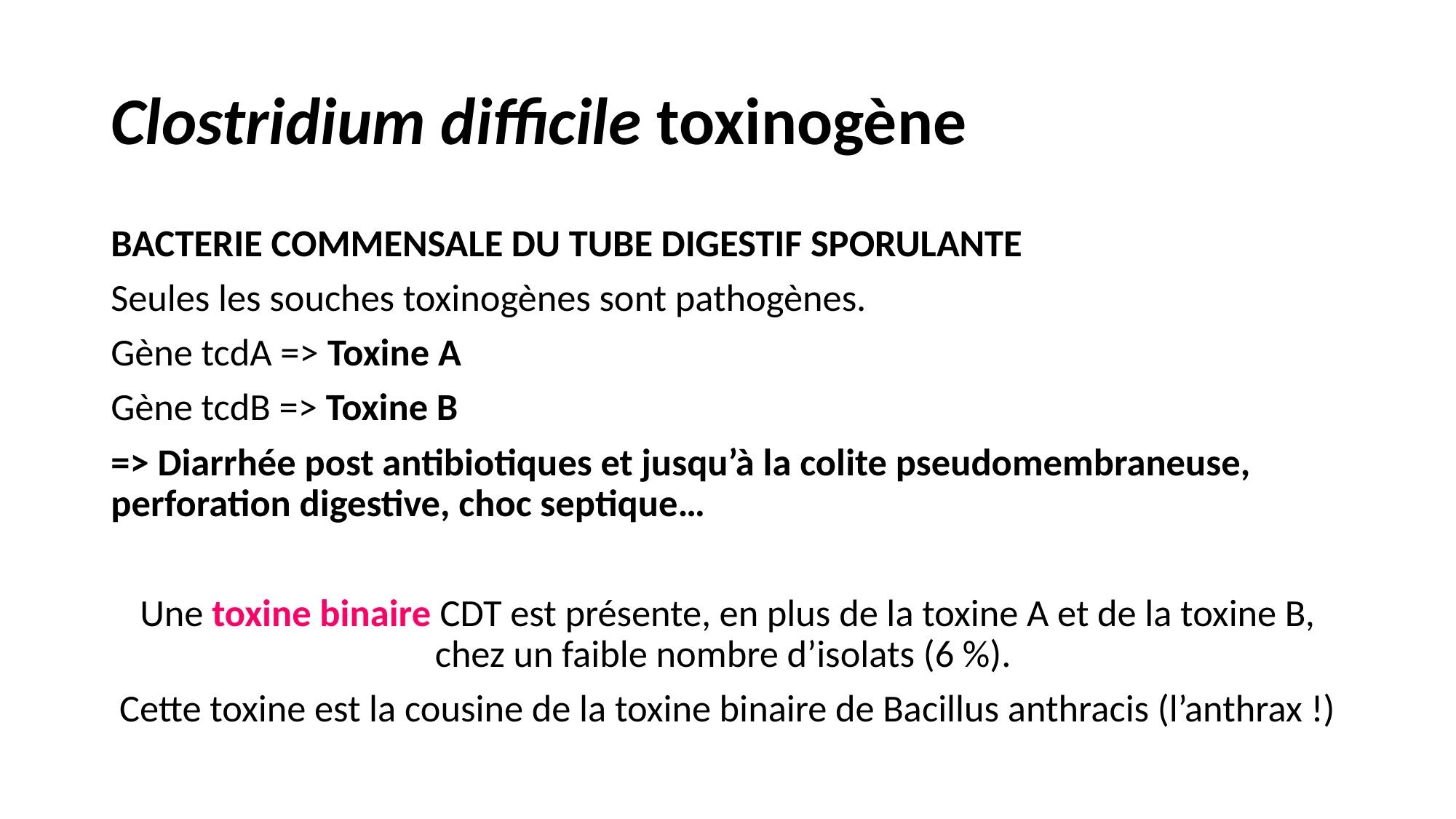

# Clostridium difficile toxinogène
BACTERIE COMMENSALE DU TUBE DIGESTIF SPORULANTE
Seules les souches toxinogènes sont pathogènes.
Gène tcdA => Toxine A
Gène tcdB => Toxine B
=> Diarrhée post antibiotiques et jusqu’à la colite pseudomembraneuse, perforation digestive, choc septique…

Une toxine binaire CDT est présente, en plus de la toxine A et de la toxine B, chez un faible nombre d’isolats (6 %).
Cette toxine est la cousine de la toxine binaire de Bacillus anthracis (l’anthrax !)